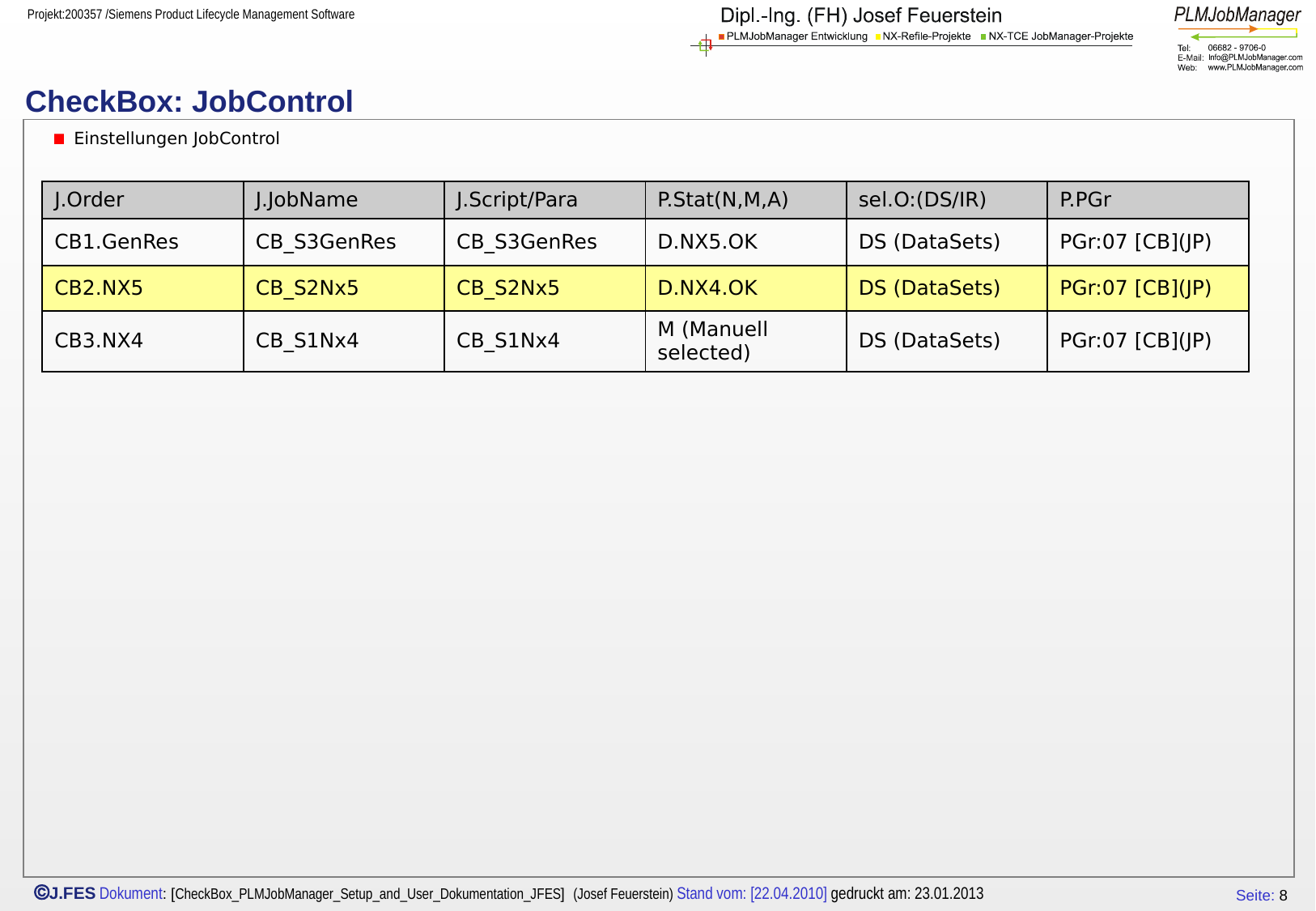

# CheckBox: JobControl
Einstellungen JobControl
| J.Order | J.JobName | J.Script/Para | P.Stat(N,M,A) | sel.O:(DS/IR) | P.PGr |
| --- | --- | --- | --- | --- | --- |
| CB1.GenRes | CB\_S3GenRes | CB\_S3GenRes | D.NX5.OK | DS (DataSets) | PGr:07 [CB](JP) |
| CB2.NX5 | CB\_S2Nx5 | CB\_S2Nx5 | D.NX4.OK | DS (DataSets) | PGr:07 [CB](JP) |
| CB3.NX4 | CB\_S1Nx4 | CB\_S1Nx4 | M (Manuell selected) | DS (DataSets) | PGr:07 [CB](JP) |